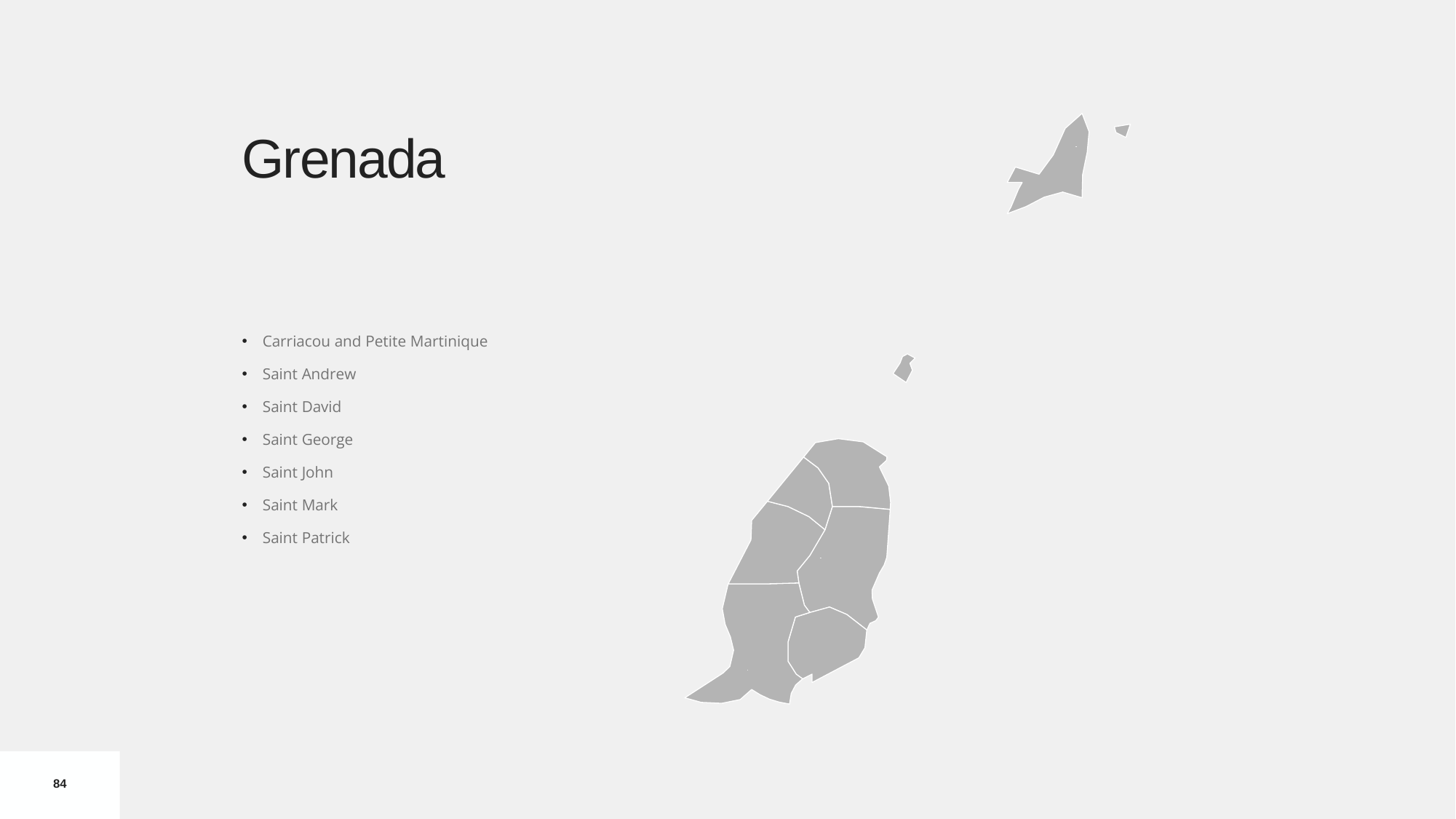

# Grenada

Carriacou and Petite Martinique
Saint Andrew
Saint David
Saint George
Saint John
Saint Mark
Saint Patrick